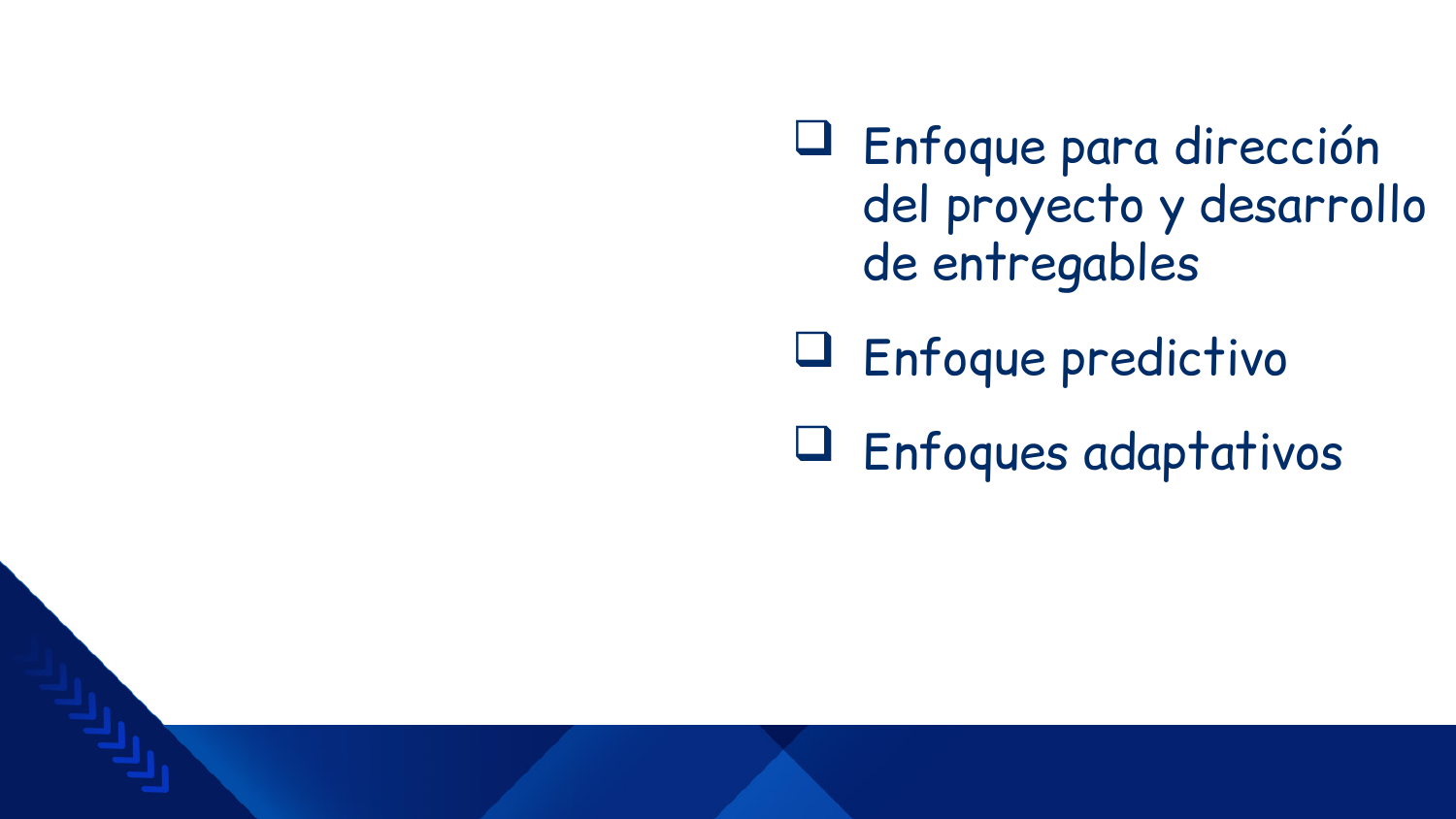

Enfoque para dirección del proyecto y desarrollo de entregables
Enfoque predictivo
Enfoques adaptativos